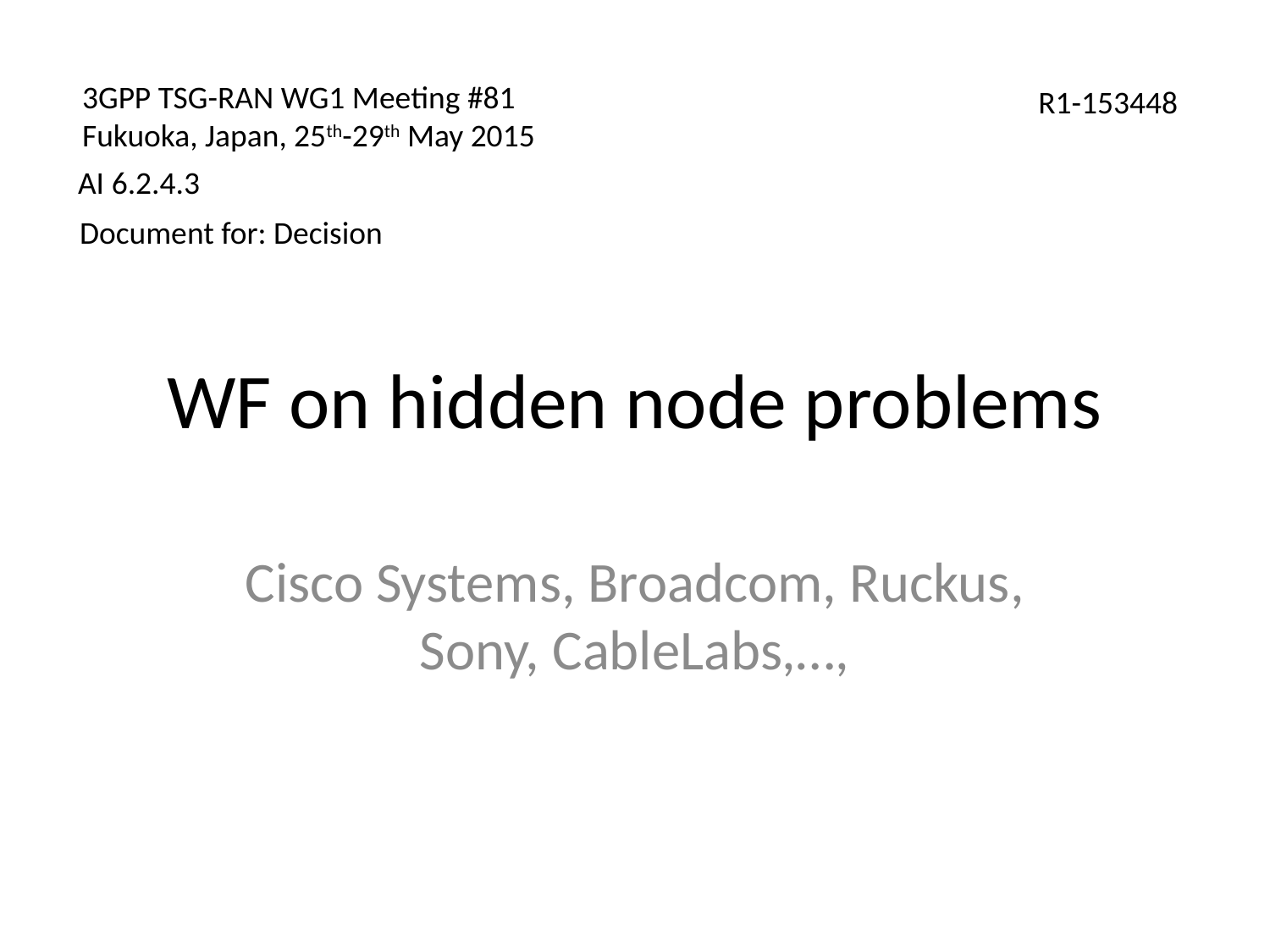

3GPP TSG-RAN WG1 Meeting #81
Fukuoka, Japan, 25th-29th May 2015
R1-153448
AI 6.2.4.3
Document for: Decision
# WF on hidden node problems
Cisco Systems, Broadcom, Ruckus, Sony, CableLabs,…,